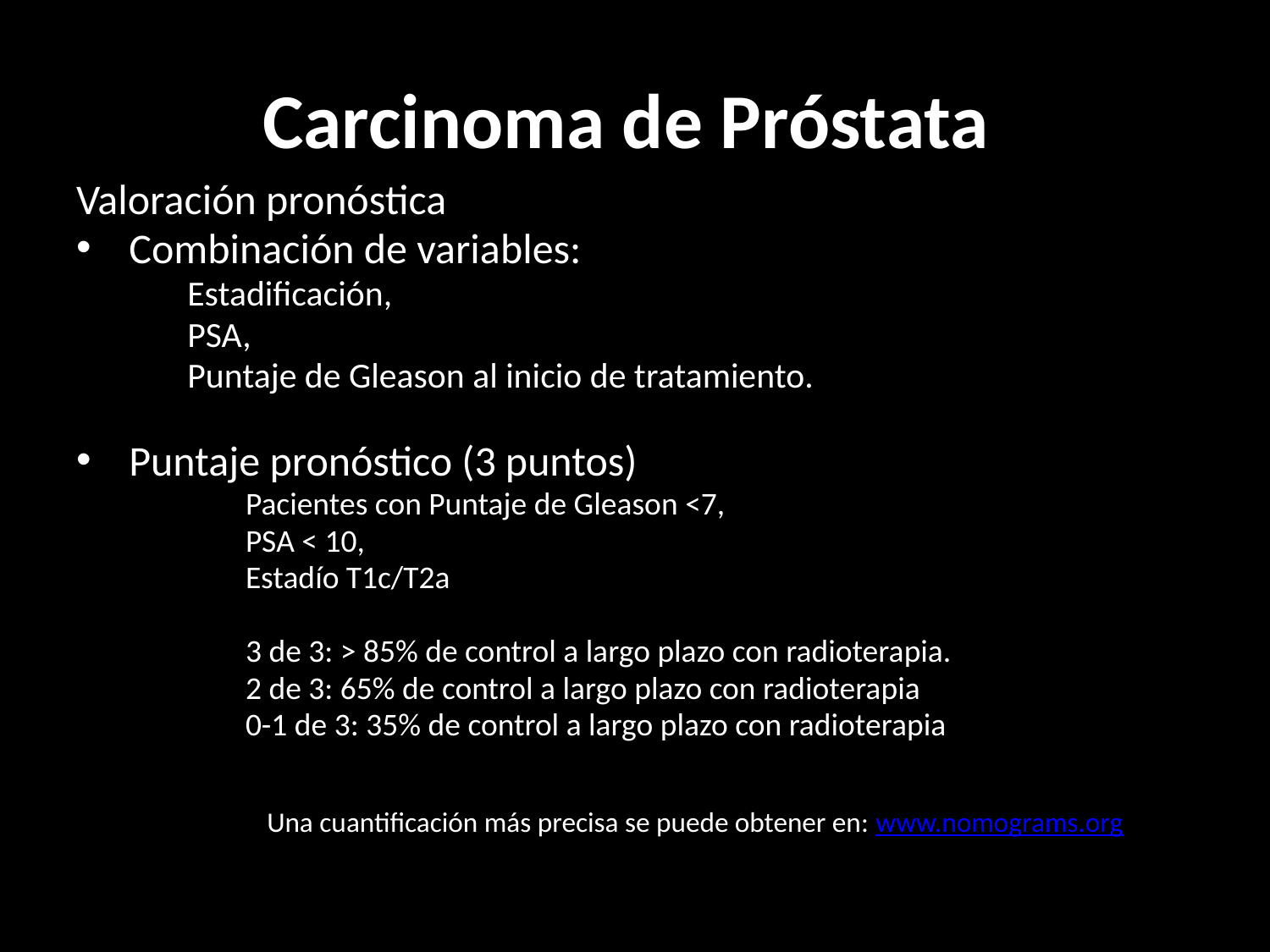

# Carcinoma de Próstata
Valoración pronóstica
Combinación de variables:
	Estadificación,
	PSA,
	Puntaje de Gleason al inicio de tratamiento.

Puntaje pronóstico (3 puntos)
	Pacientes con Puntaje de Gleason <7,
	PSA < 10,
	Estadío T1c/T2a

	3 de 3: > 85% de control a largo plazo con radioterapia.
	2 de 3: 65% de control a largo plazo con radioterapia
	0-1 de 3: 35% de control a largo plazo con radioterapia

Una cuantificación más precisa se puede obtener en: www.nomograms.org